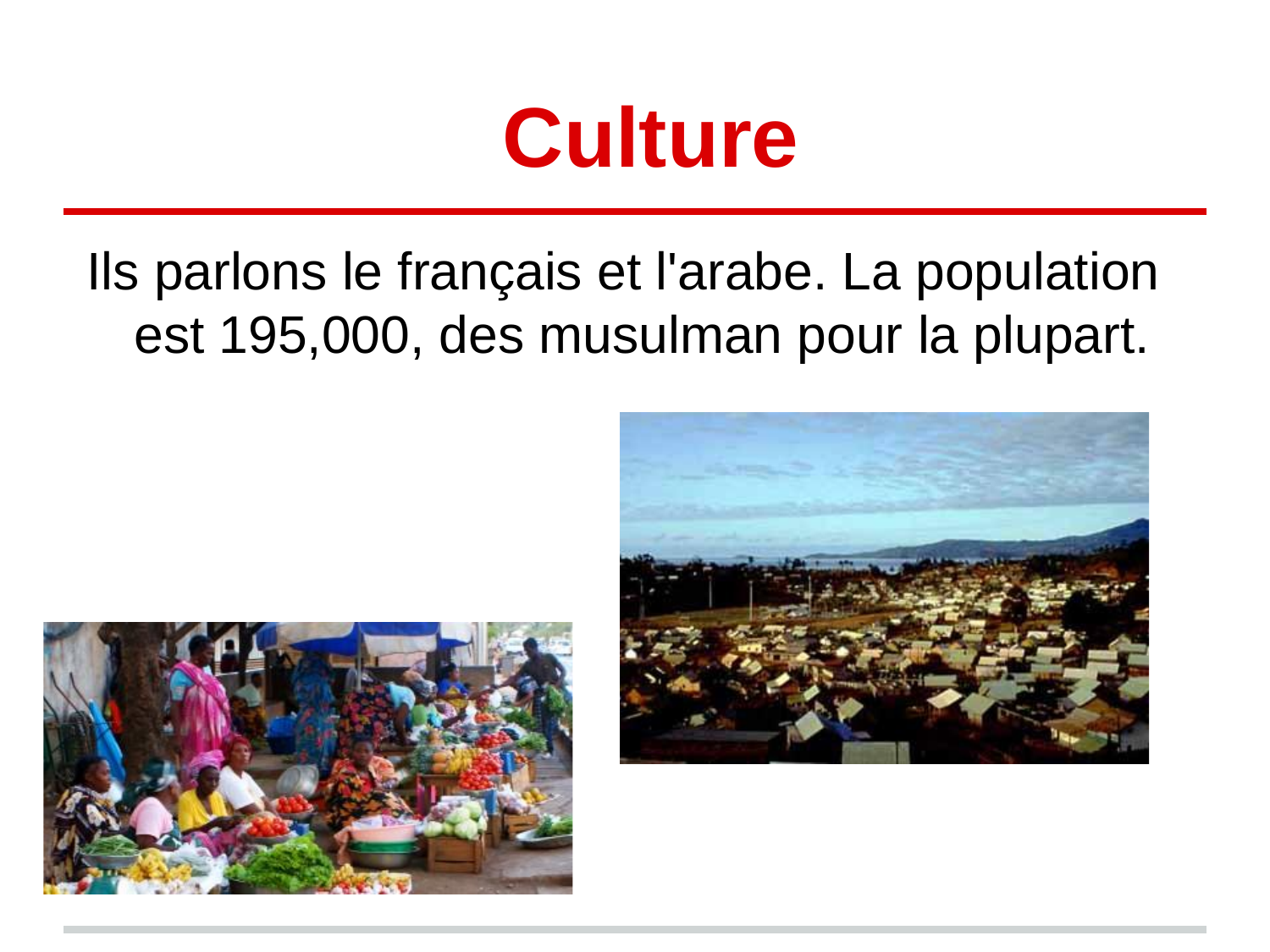

# Culture
Ils parlons le français et l'arabe. La population est 195,000, des musulman pour la plupart.